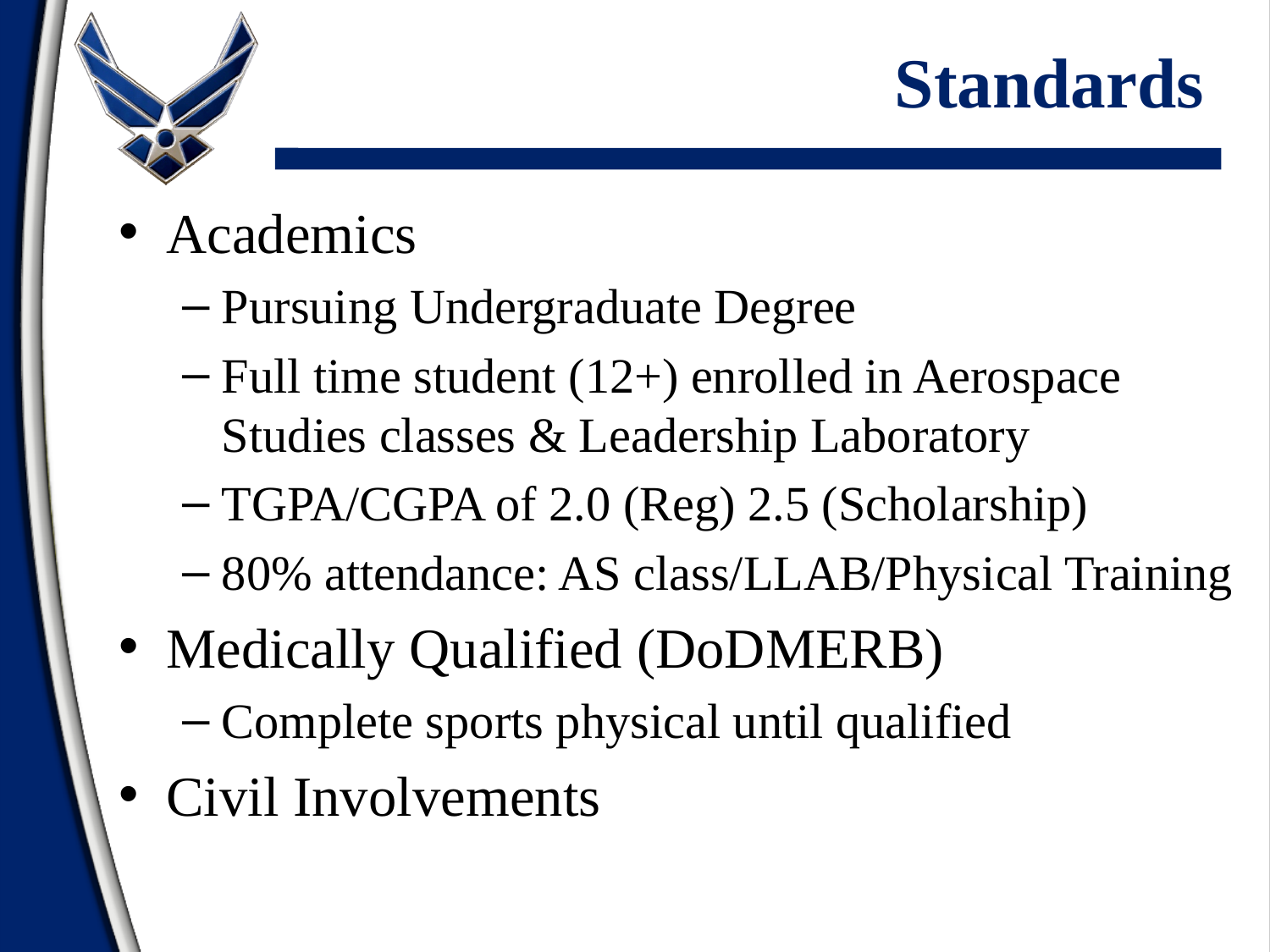

# Standards
Academics
Pursuing Undergraduate Degree
Full time student (12+) enrolled in Aerospace Studies classes & Leadership Laboratory
TGPA/CGPA of 2.0 (Reg) 2.5 (Scholarship)
80% attendance: AS class/LLAB/Physical Training
Medically Qualified (DoDMERB)
Complete sports physical until qualified
Civil Involvements